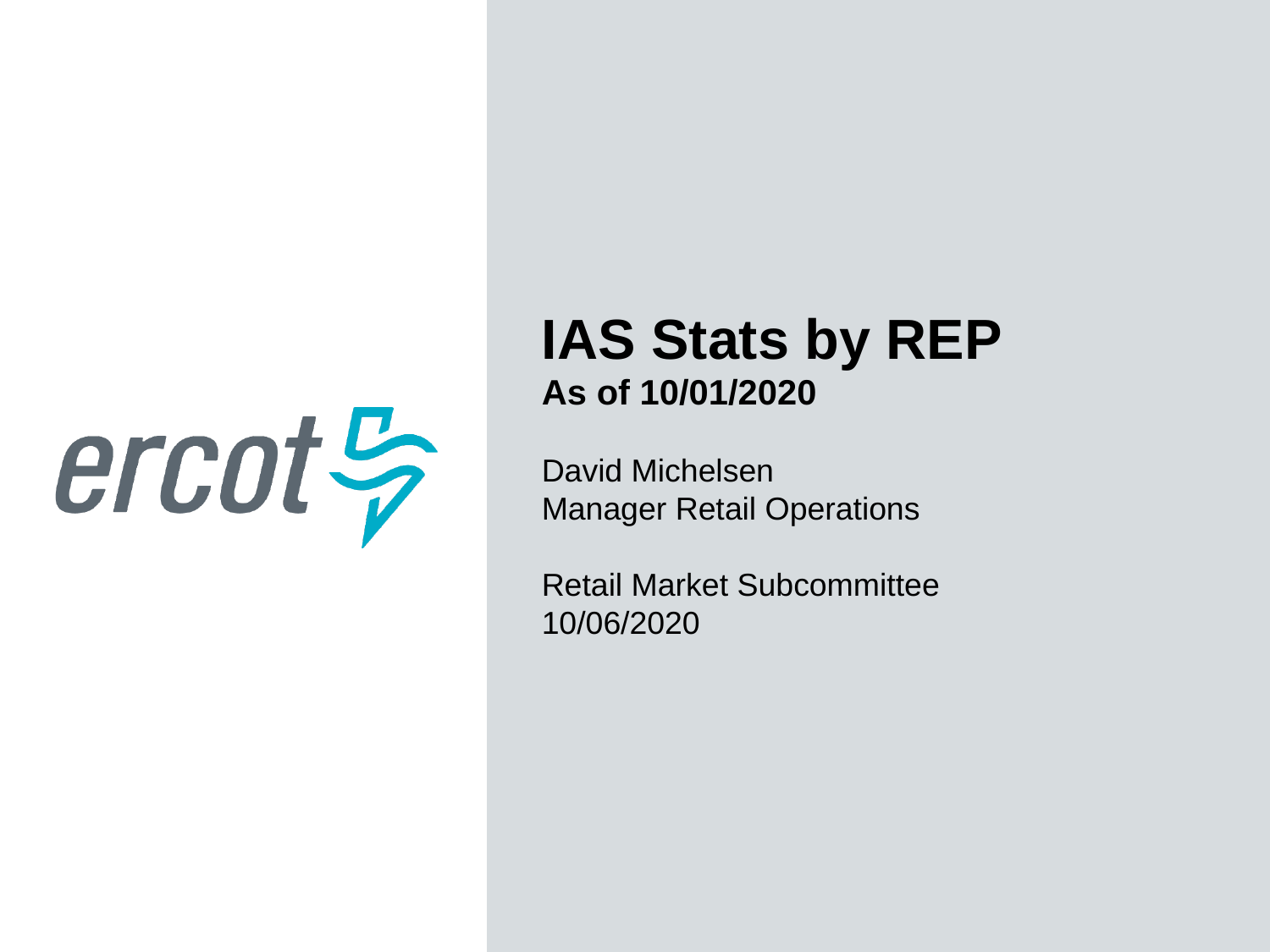

IAS Stats by REP
As of 10/01/2020

David Michelsen
Manager Retail Operations

Retail Market Subcommittee
10/06/2020